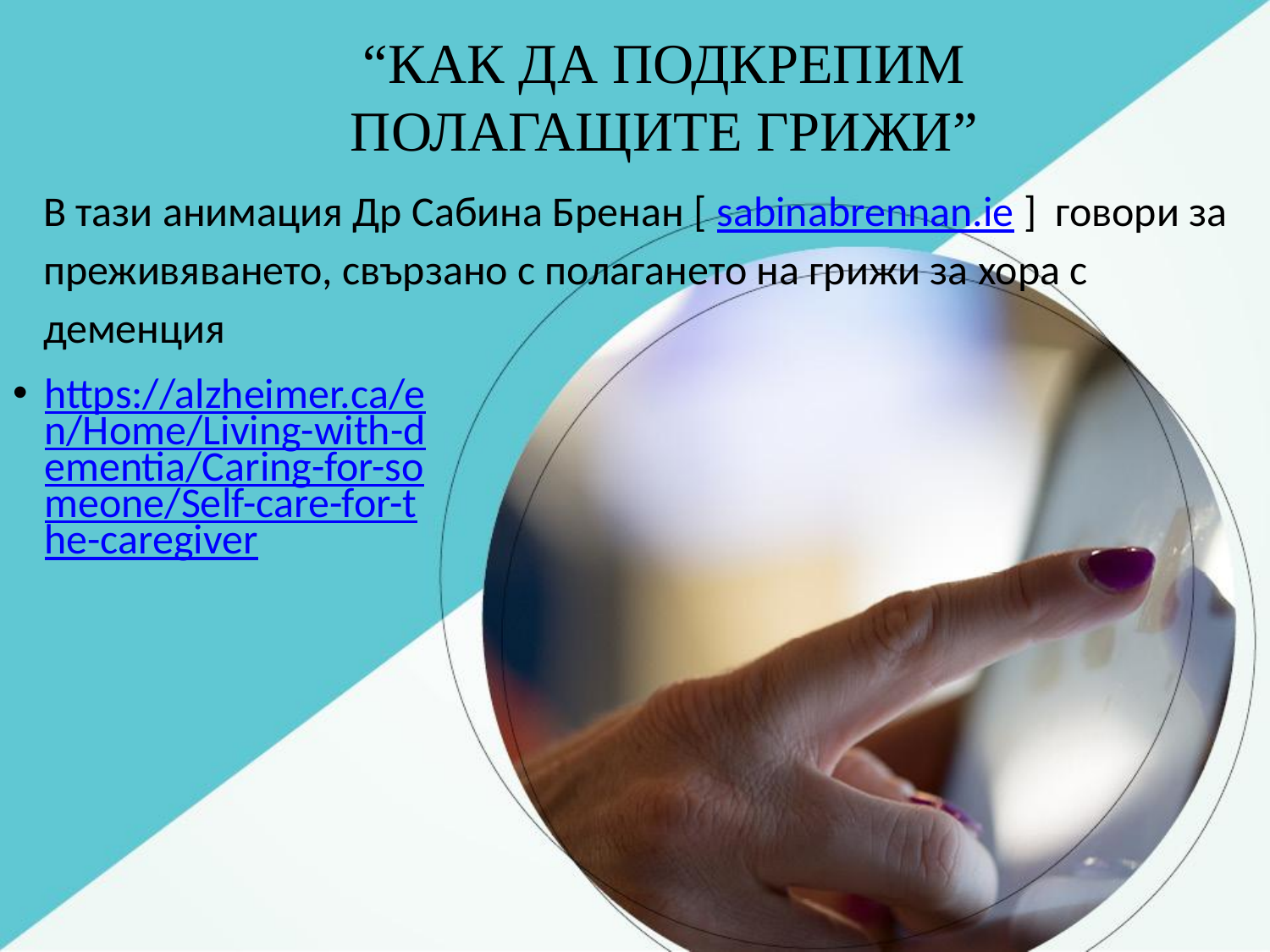

“КАК ДА ПОДКРЕПИМ ПОЛАГАЩИТЕ ГРИЖИ”
В тази анимация Др Сабина Бренан [ sabinabrennan.ie ]  говори за преживяването, свързано с полагането на грижи за хора с деменция

https://alzheimer.ca/en/Home/Living-with-dementia/Caring-for-someone/Self-care-for-the-caregiver